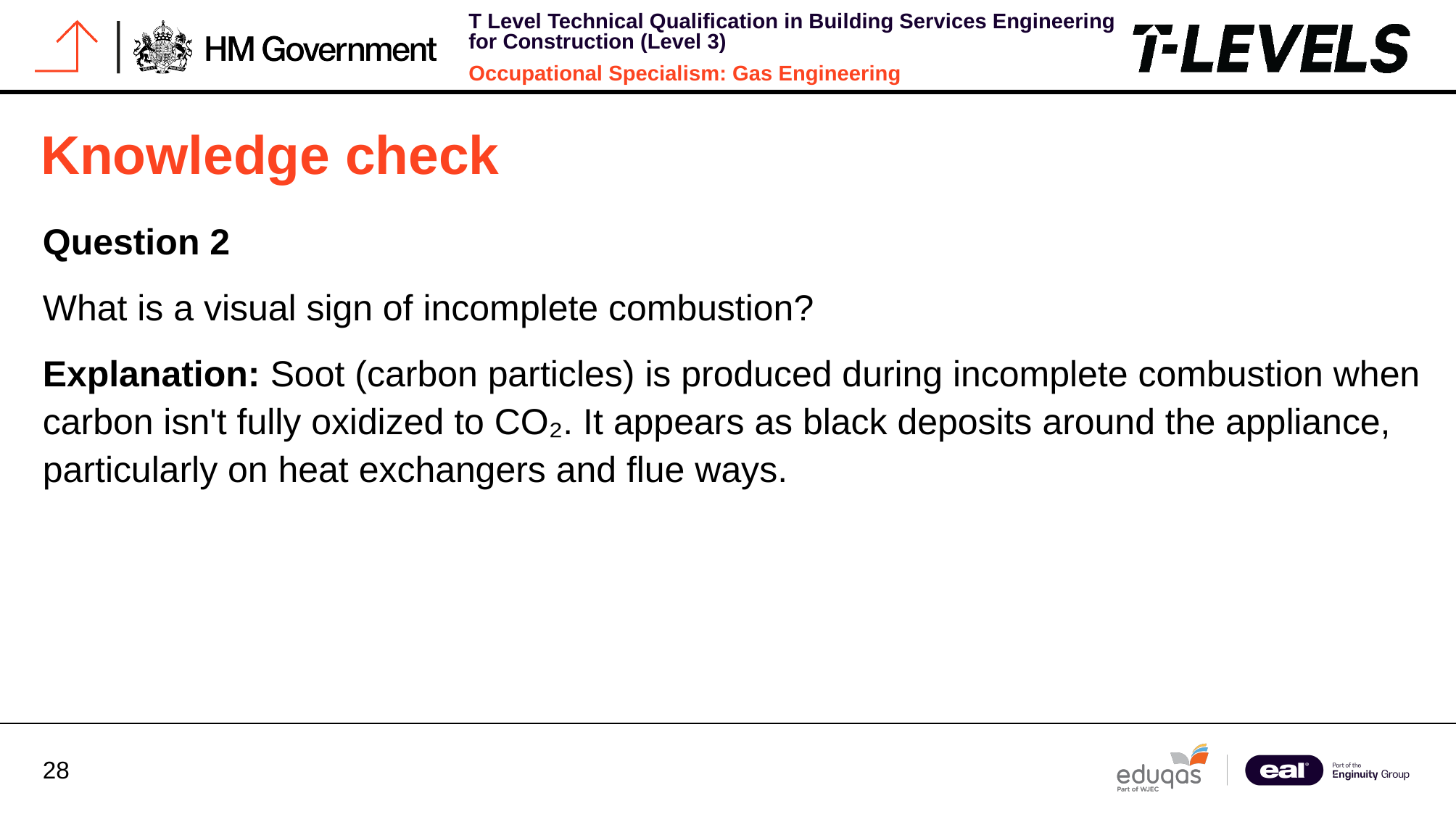

# Knowledge check
Question 2
What is a visual sign of incomplete combustion?
Explanation: Soot (carbon particles) is produced during incomplete combustion when carbon isn't fully oxidized to CO₂. It appears as black deposits around the appliance, particularly on heat exchangers and flue ways.